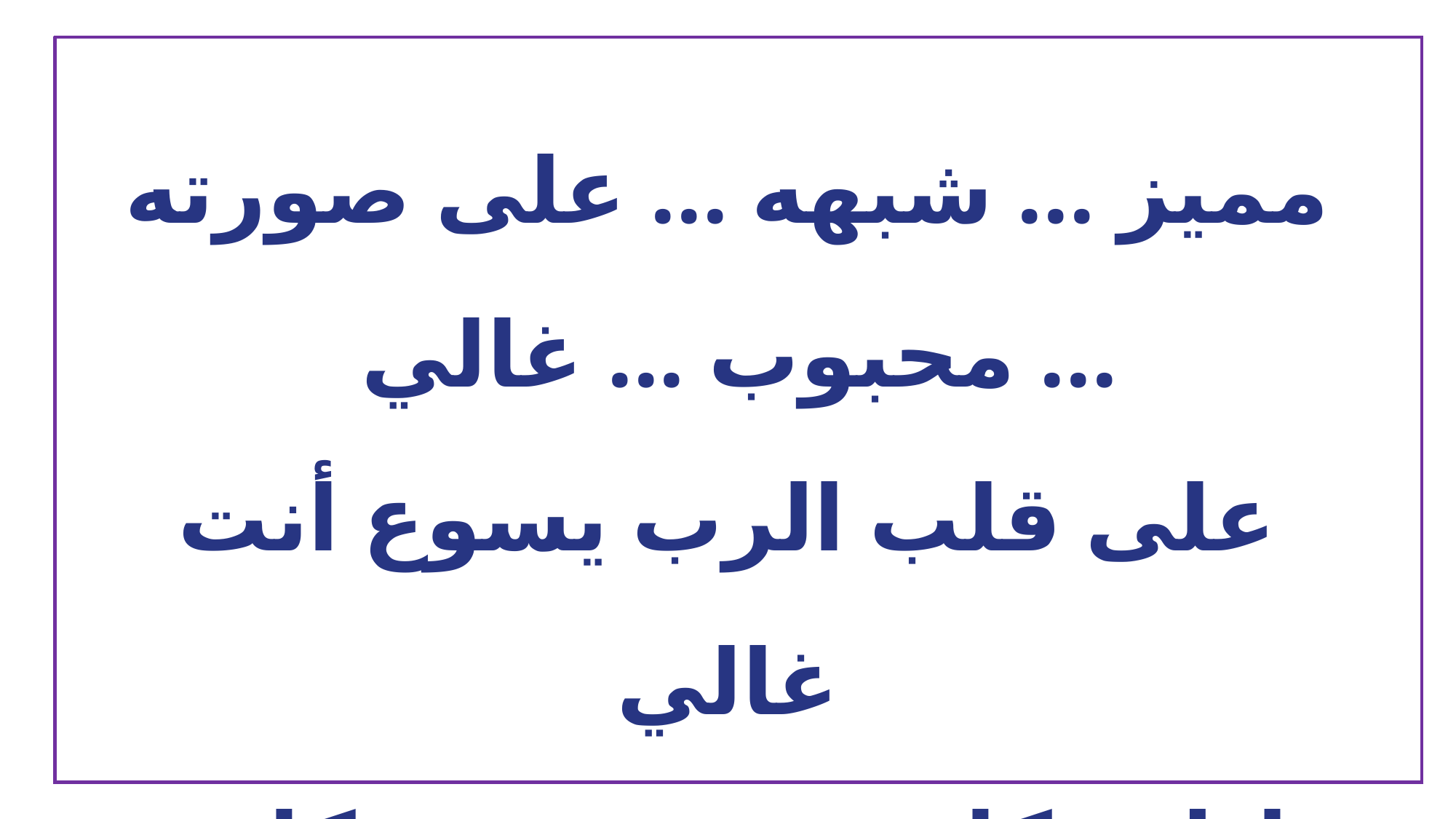

مميز ... شبهه ... على صورته ... محبوب ... غالي
على قلب الرب يسوع أنت غالي
 ليك مكان عنده جنب مكاني